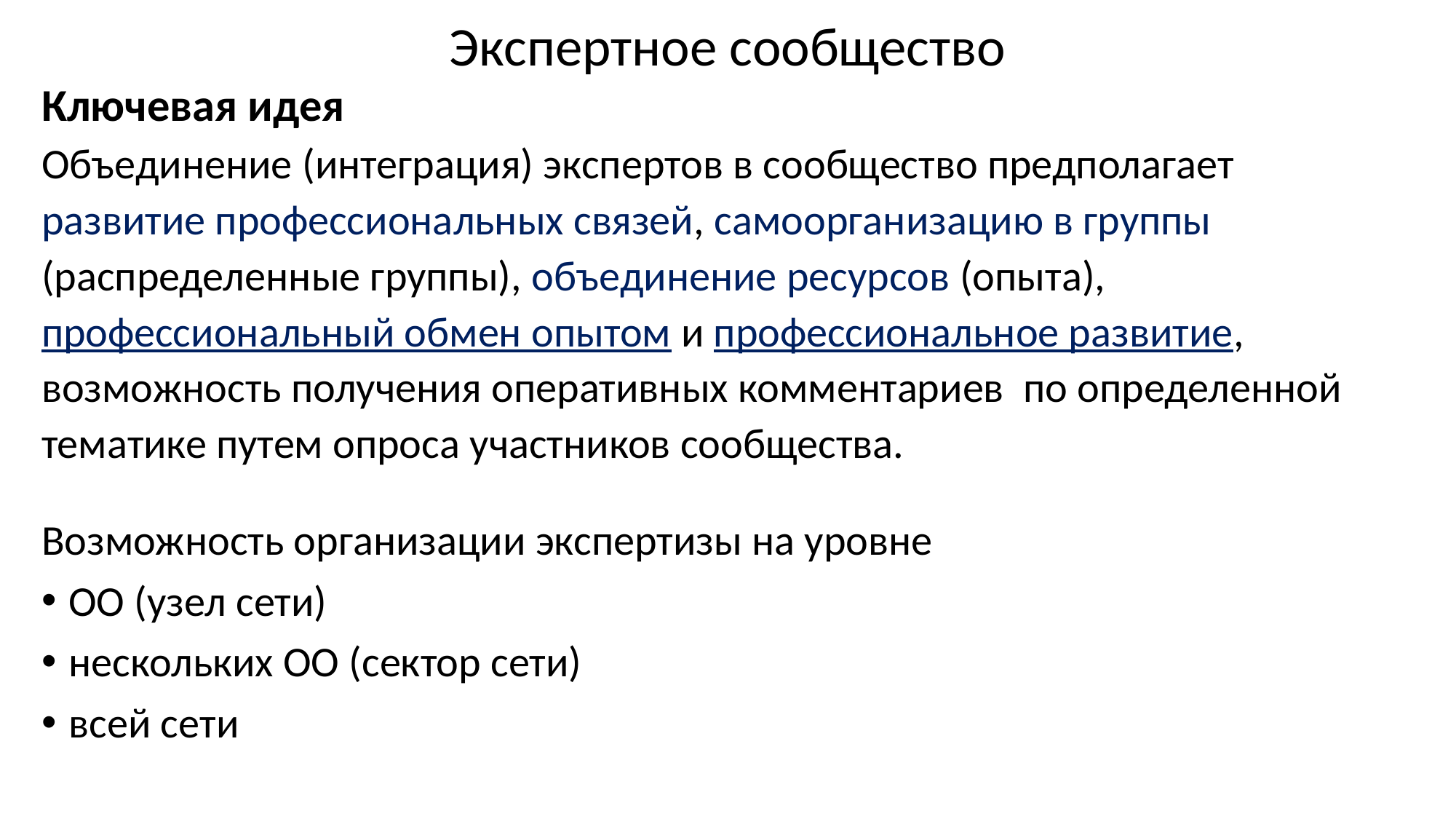

# Экспертное сообщество
Ключевая идея
Объединение (интеграция) экспертов в сообщество предполагает
развитие профессиональных связей, самоорганизацию в группы (распределенные группы), объединение ресурсов (опыта), профессиональный обмен опытом и профессиональное развитие, возможность получения оперативных комментариев  по определенной тематике путем опроса участников сообщества.

Возможность организации экспертизы на уровне
ОО (узел сети)
нескольких ОО (сектор сети)
всей сети